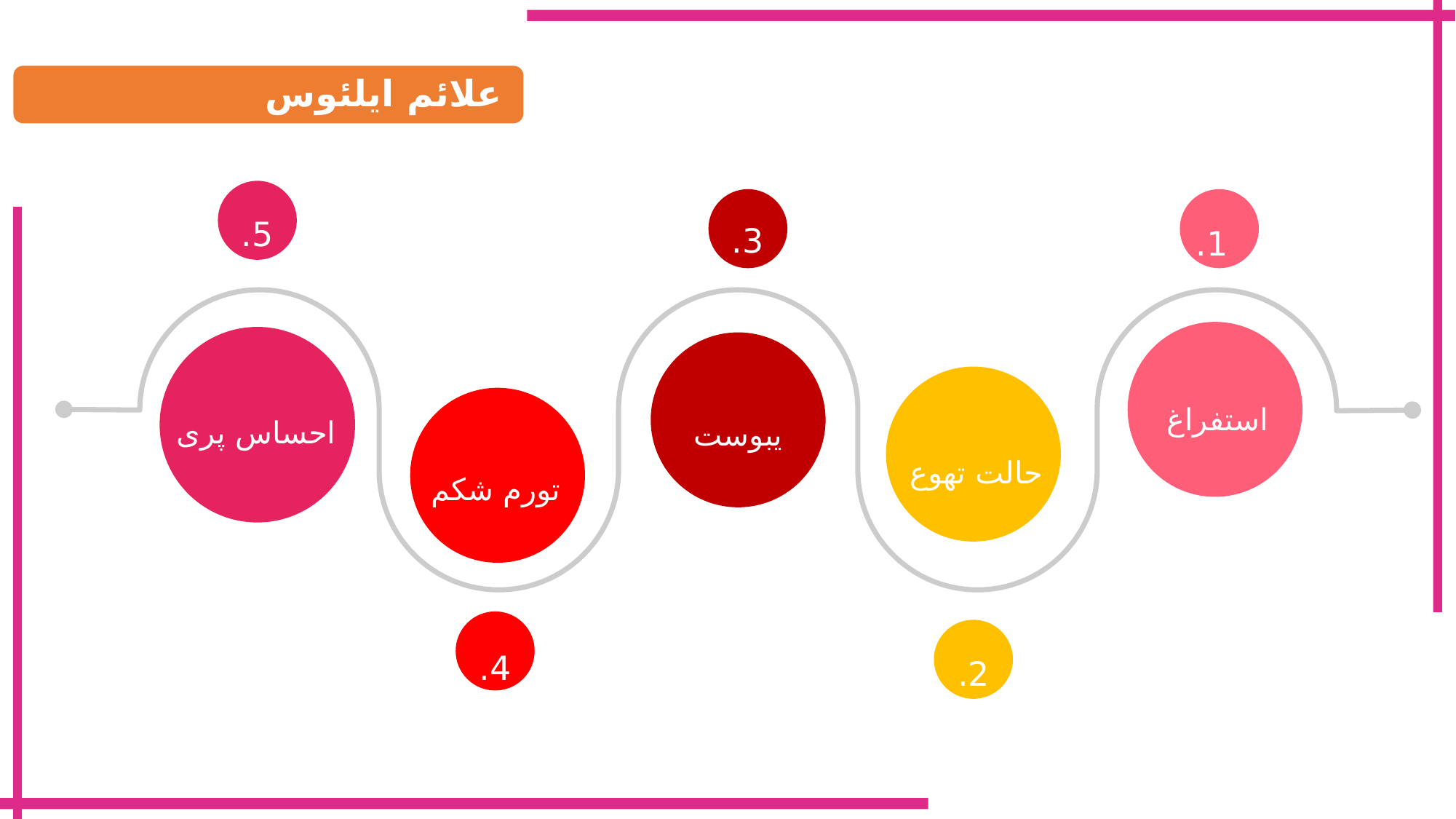

علائم ایلئوس

5.
3.
1.

استفراغ

احساس پری
یبوست

حالت تهوع
تورم شکم
4.
2.